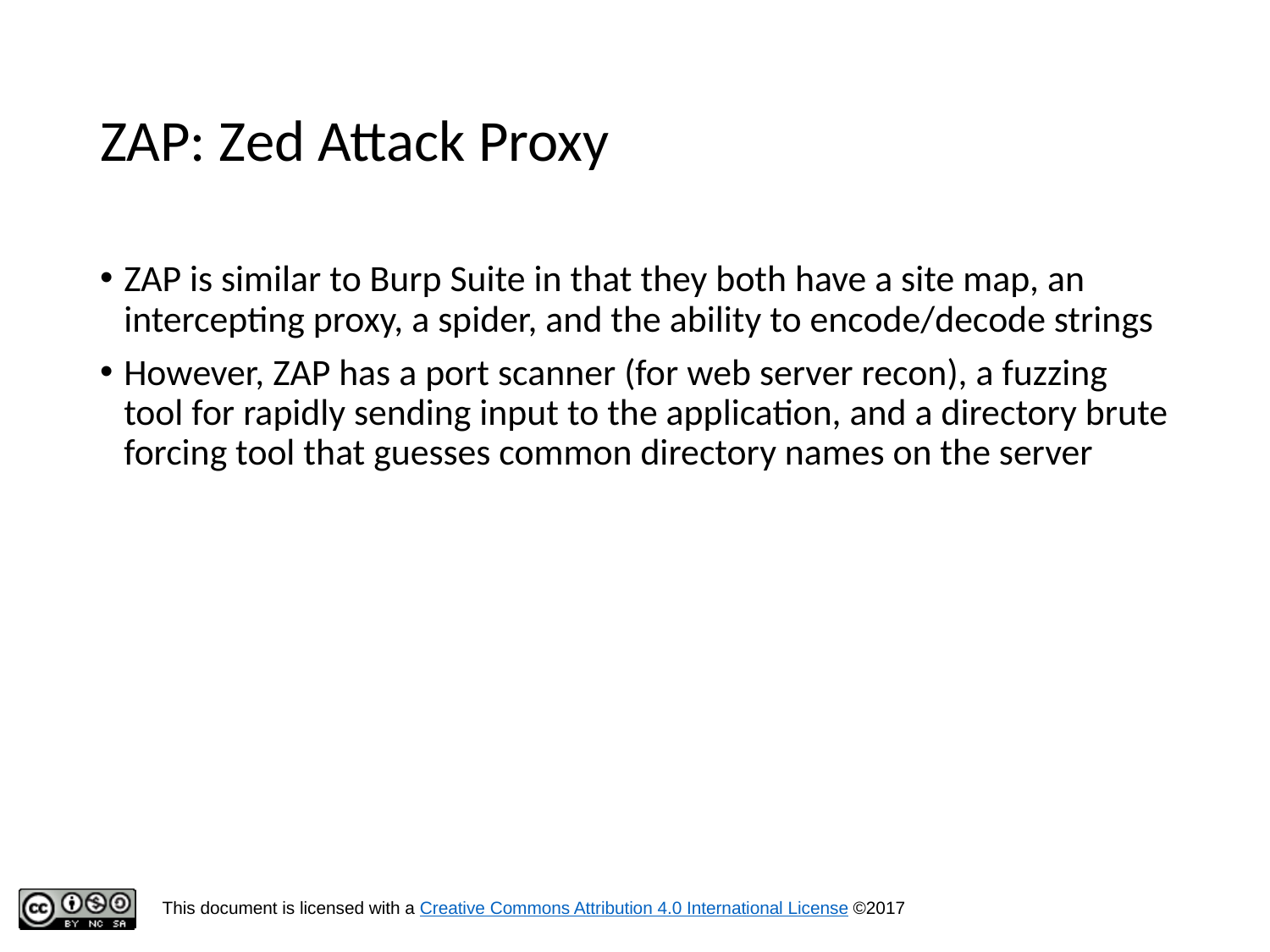

# ZAP: Zed Attack Proxy
ZAP is similar to Burp Suite in that they both have a site map, an intercepting proxy, a spider, and the ability to encode/decode strings
However, ZAP has a port scanner (for web server recon), a fuzzing tool for rapidly sending input to the application, and a directory brute forcing tool that guesses common directory names on the server